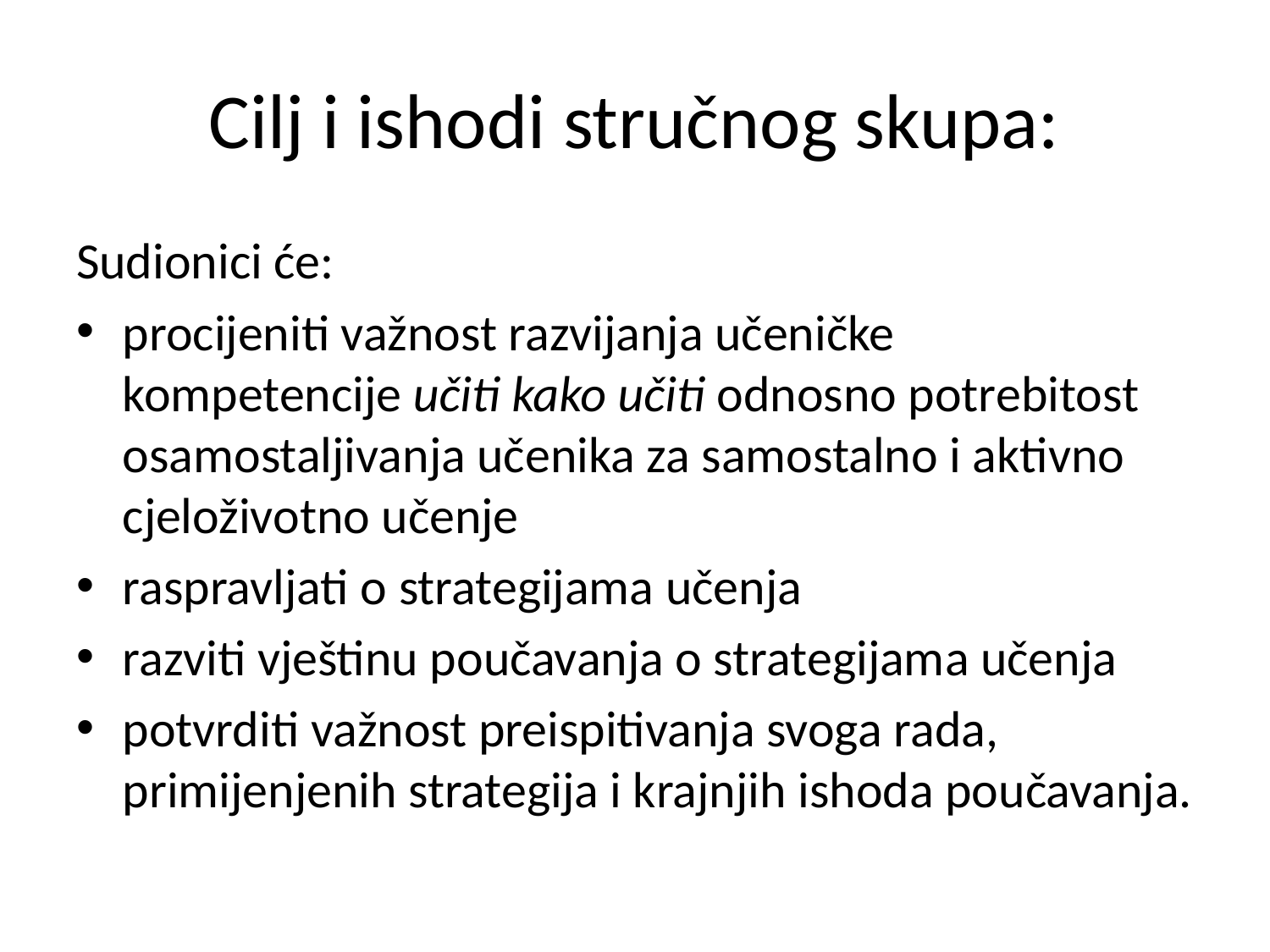

# Cilj i ishodi stručnog skupa:
Sudionici će:
procijeniti važnost razvijanja učeničke  kompetencije učiti kako učiti odnosno potrebitost osamostaljivanja učenika za samostalno i aktivno cjeloživotno učenje
raspravljati o strategijama učenja
razviti vještinu poučavanja o strategijama učenja
potvrditi važnost preispitivanja svoga rada,   primijenjenih strategija i krajnjih ishoda poučavanja.